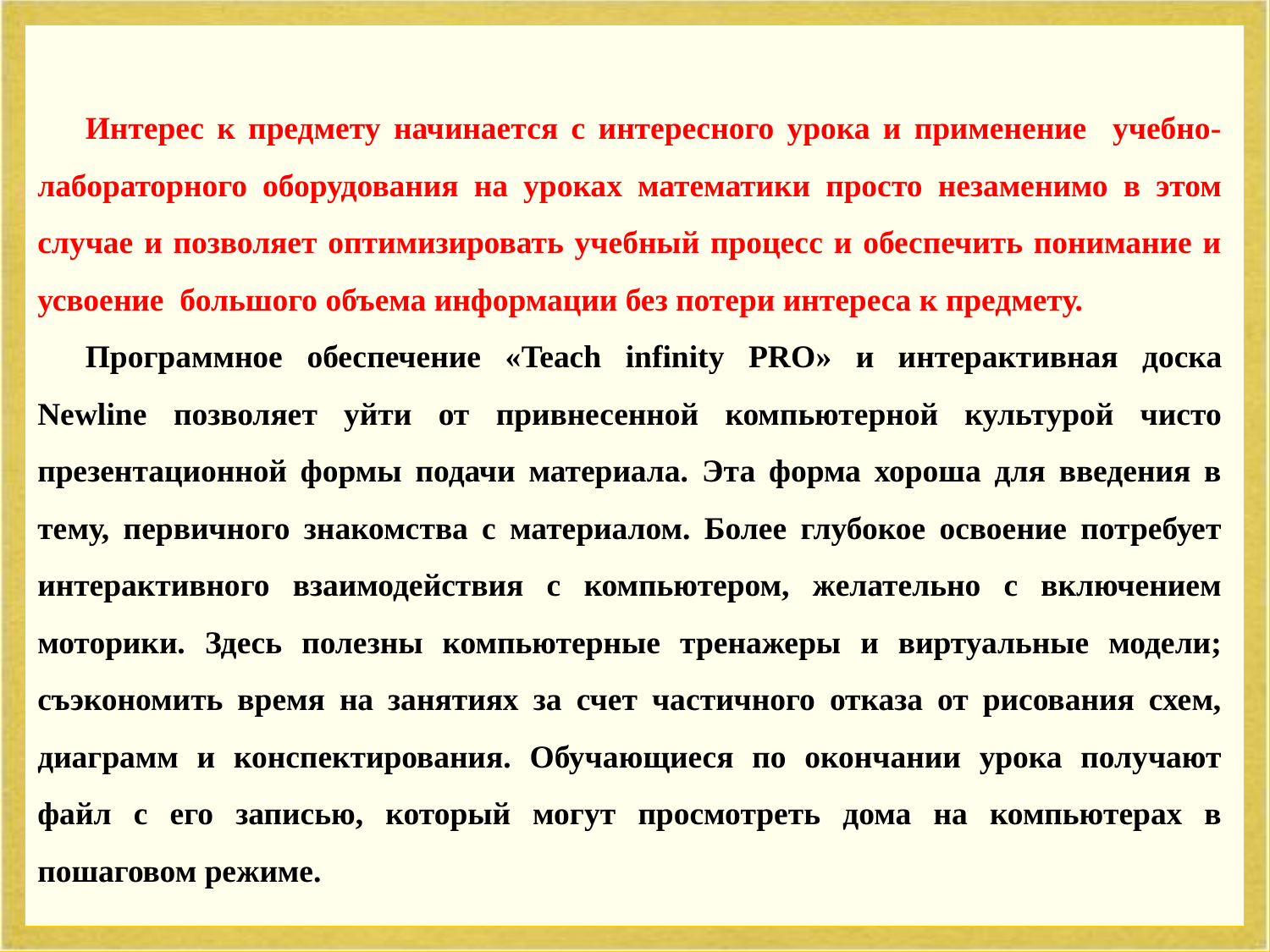

Интерес к предмету начинается с интересного урока и применение  учебно-лабораторного оборудования на уроках математики просто незаменимо в этом случае и позволяет оптимизировать учебный процесс и обеспечить понимание и усвоение  большого объема информации без потери интереса к предмету.
Программное обеспечение «Teach infinity PRO» и интерактивная доска Newline позволяет уйти от привнесенной компьютерной культурой чисто презентационной формы подачи материала. Эта форма хороша для введения в тему, первичного знакомства с материалом. Более глубокое освоение потребует интерактивного взаимодействия с компьютером, желательно с включением моторики. Здесь полезны компьютерные тренажеры и виртуальные модели; съэкономить время на занятиях за счет частичного отказа от рисования схем, диаграмм и конспектирования. Обучающиеся по окончании урока получают файл с его записью, который могут просмотреть дома на компьютерах в пошаговом режиме.